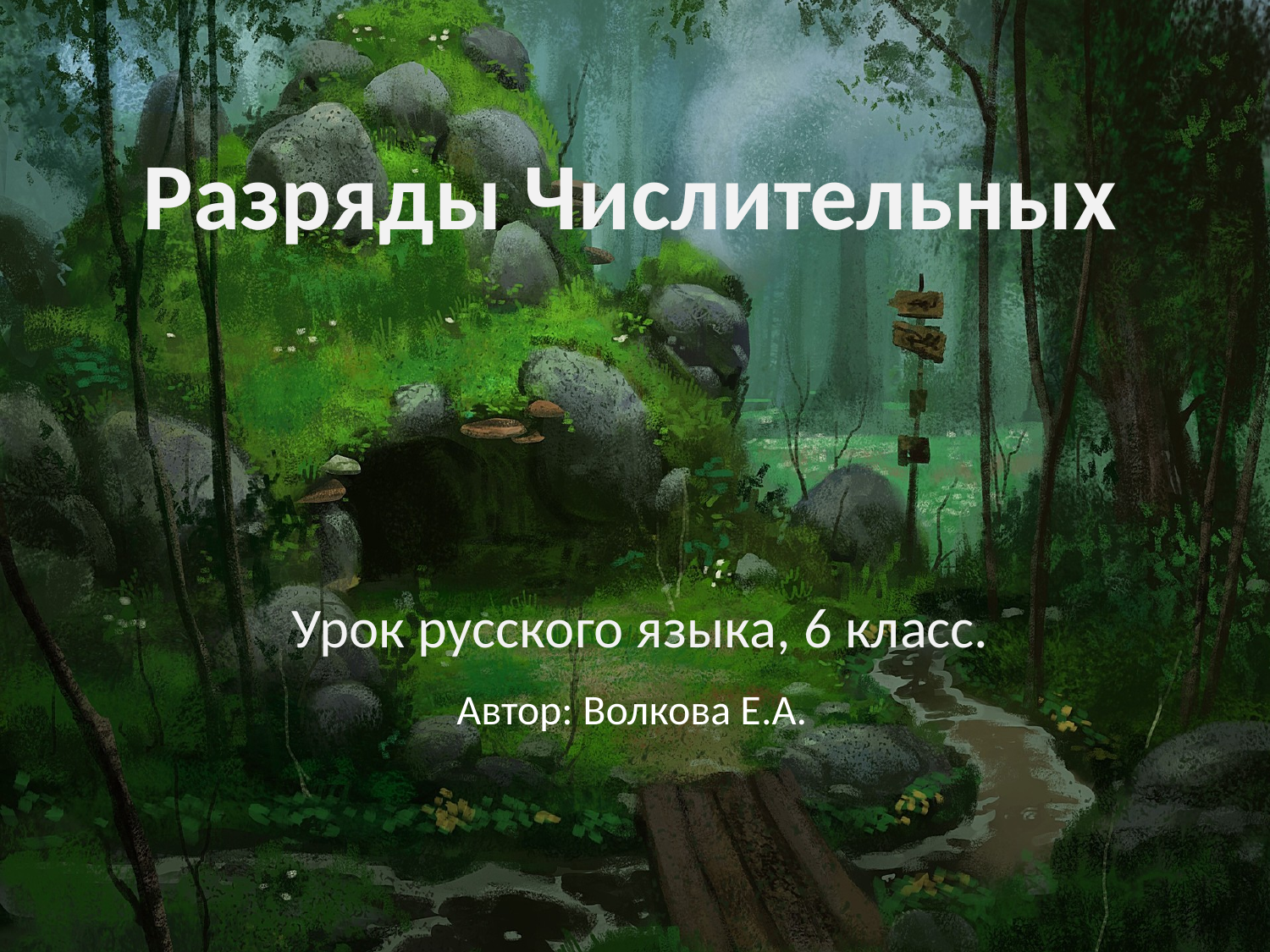

# Разряды Числительных
Урок русского языка, 6 класс.
Автор: Волкова Е.А.